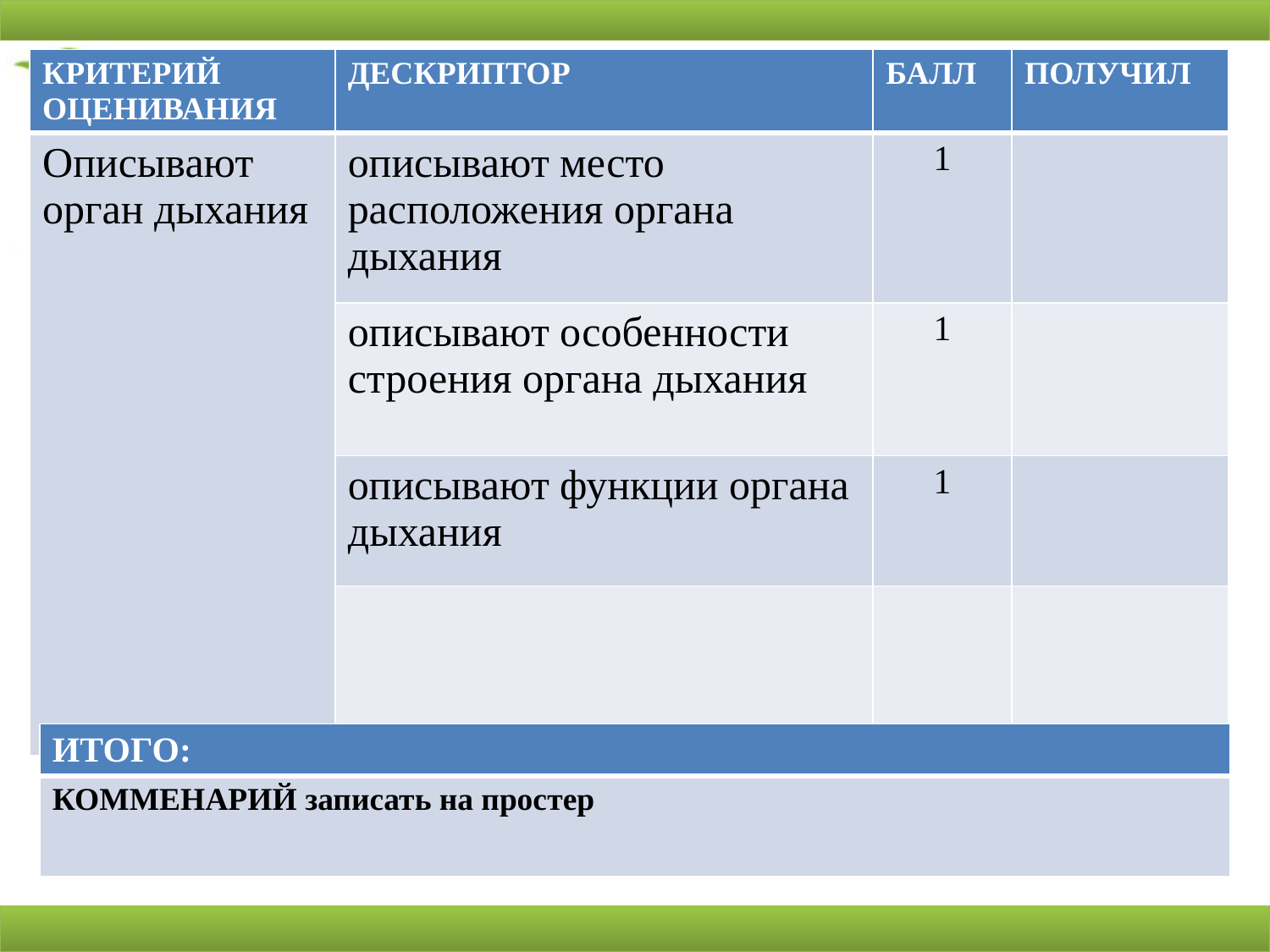

#
| КРИТЕРИЙ ОЦЕНИВАНИЯ | ДЕСКРИПТОР | БАЛЛ | ПОЛУЧИЛ |
| --- | --- | --- | --- |
| Описывают орган дыхания | описывают место расположения органа дыхания | 1 |  |
|  | описывают особенности строения органа дыхания | 1 |  |
|  | описывают функции органа дыхания | 1 |  |
|  |  |  |  |
| ИТОГО: |
| --- |
| КОММЕНАРИЙ записать на простер |